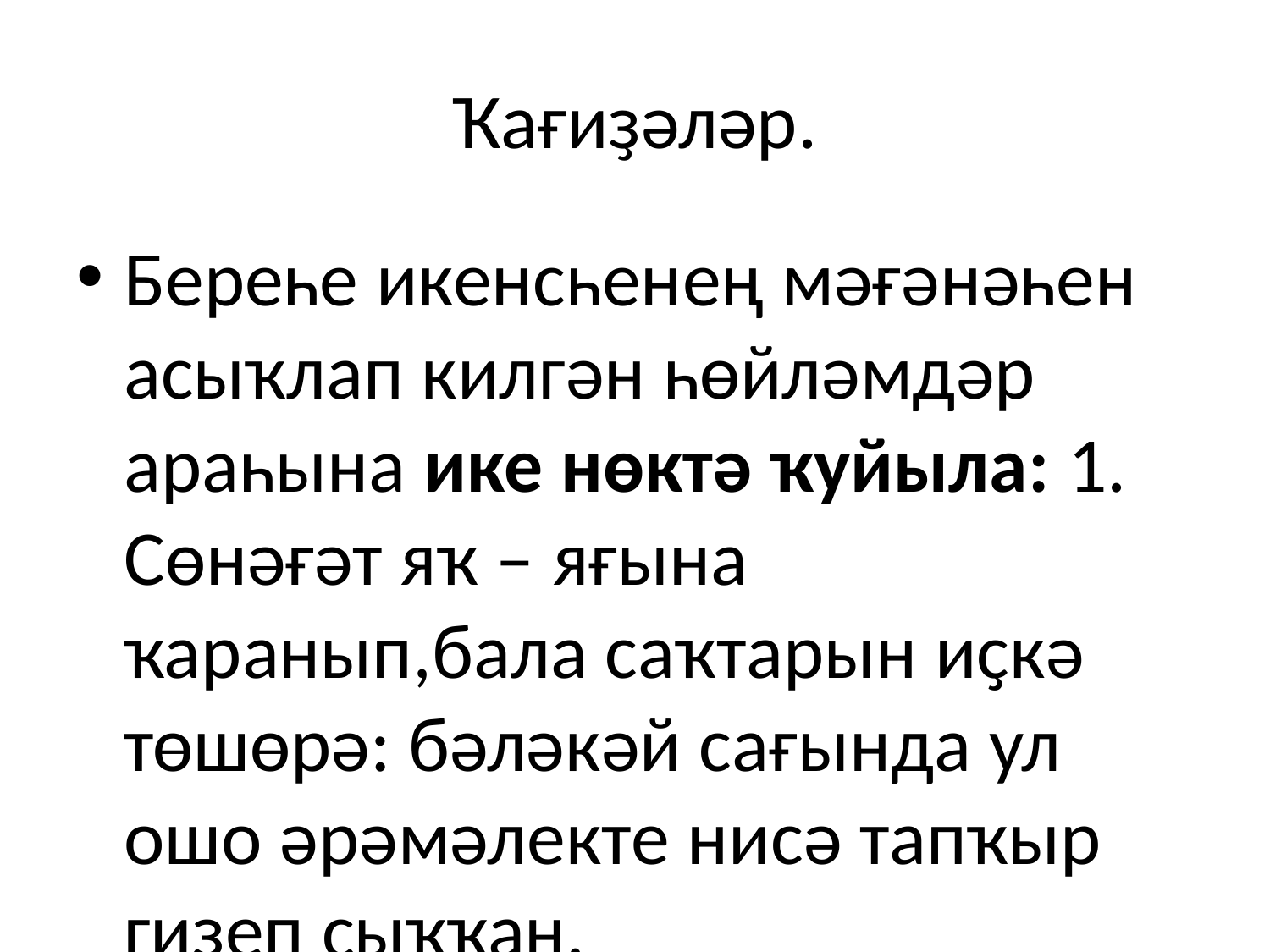

# Ҡағиҙәләр.
Береһе икенсһенең мәғәнәһен асыҡлап килгән һөйләмдәр араһына ике нөктә ҡуйыла: 1. Сөнәғәт яҡ – яғына ҡаранып,бала саҡтарын иҫкә төшөрә: бәләкәй сағында ул ошо әрәмәлекте нисә тапҡыр гиҙеп сыҡҡан.